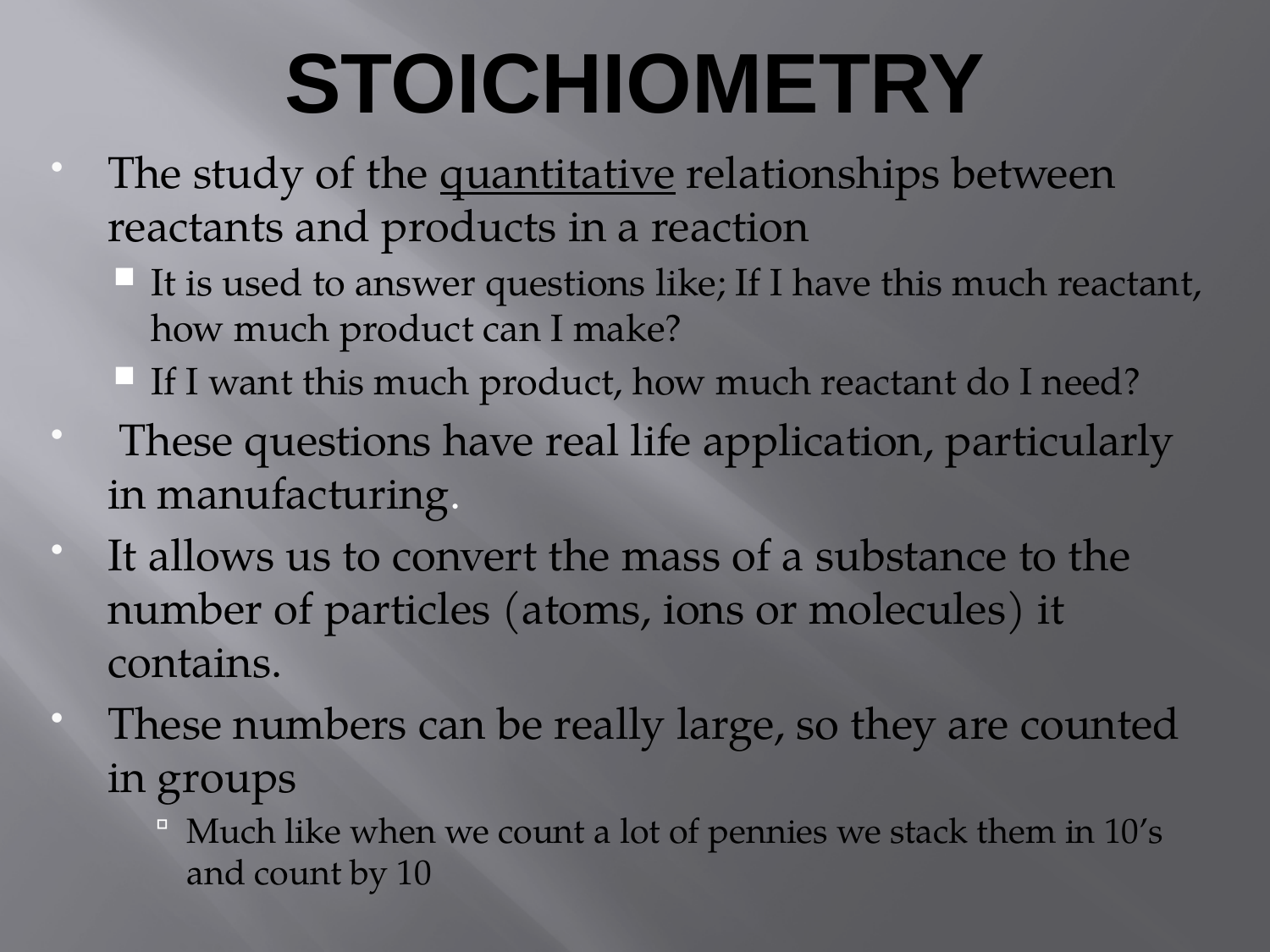

# Stoichiometry
The study of the quantitative relationships between reactants and products in a reaction
It is used to answer questions like; If I have this much reactant, how much product can I make?
If I want this much product, how much reactant do I need?
 These questions have real life application, particularly in manufacturing.
It allows us to convert the mass of a substance to the number of particles (atoms, ions or molecules) it contains.
These numbers can be really large, so they are counted in groups
Much like when we count a lot of pennies we stack them in 10’s  and count by 10